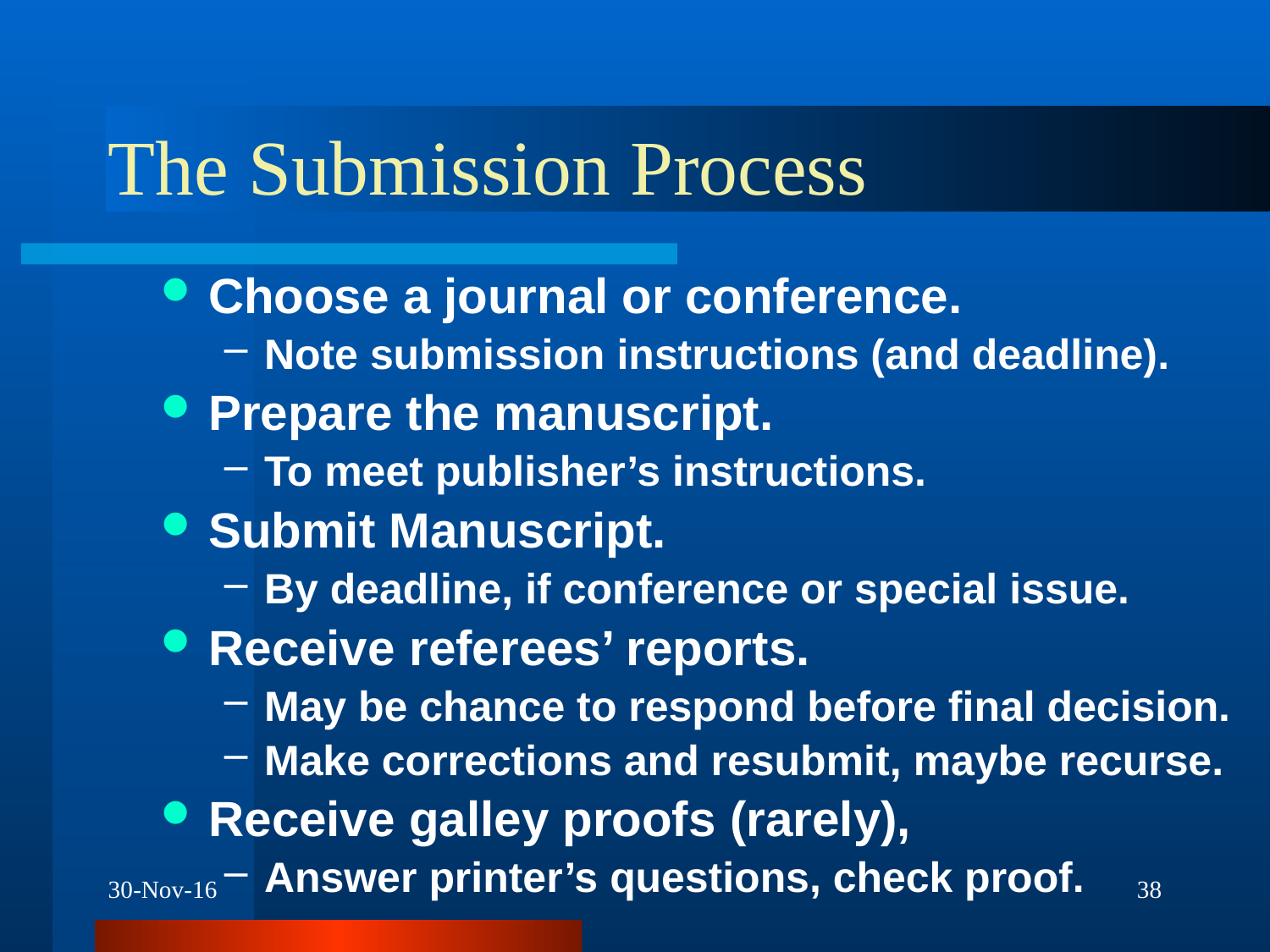

# The Submission Process
Choose a journal or conference.
Note submission instructions (and deadline).
Prepare the manuscript.
To meet publisher’s instructions.
Submit Manuscript.
By deadline, if conference or special issue.
Receive referees’ reports.
May be chance to respond before final decision.
Make corrections and resubmit, maybe recurse.
Receive galley proofs (rarely),
Answer printer’s questions, check proof.
30-Nov-16
38